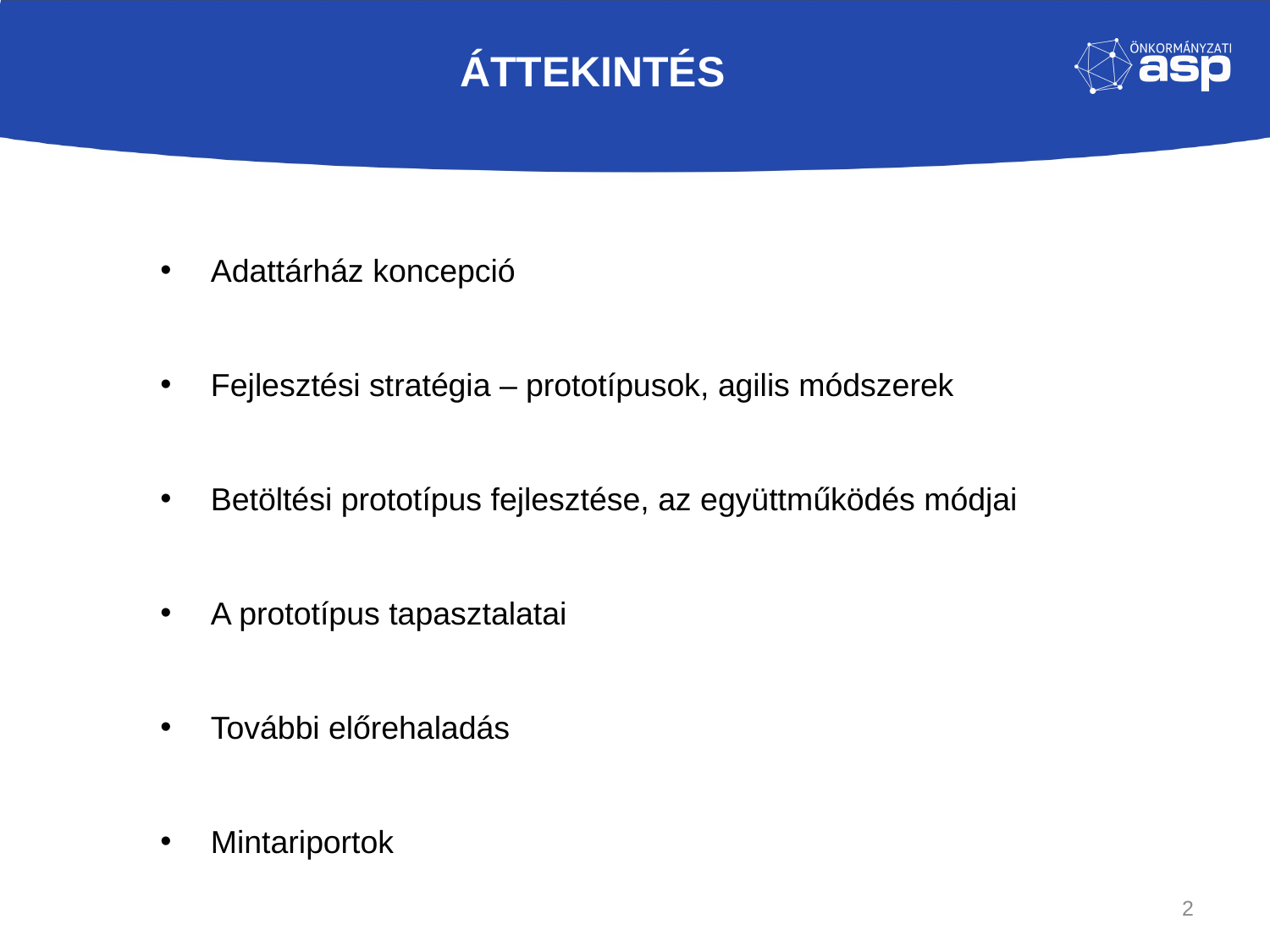

# Áttekintés
Adattárház koncepció
Fejlesztési stratégia – prototípusok, agilis módszerek
Betöltési prototípus fejlesztése, az együttműködés módjai
A prototípus tapasztalatai
További előrehaladás
Mintariportok
2